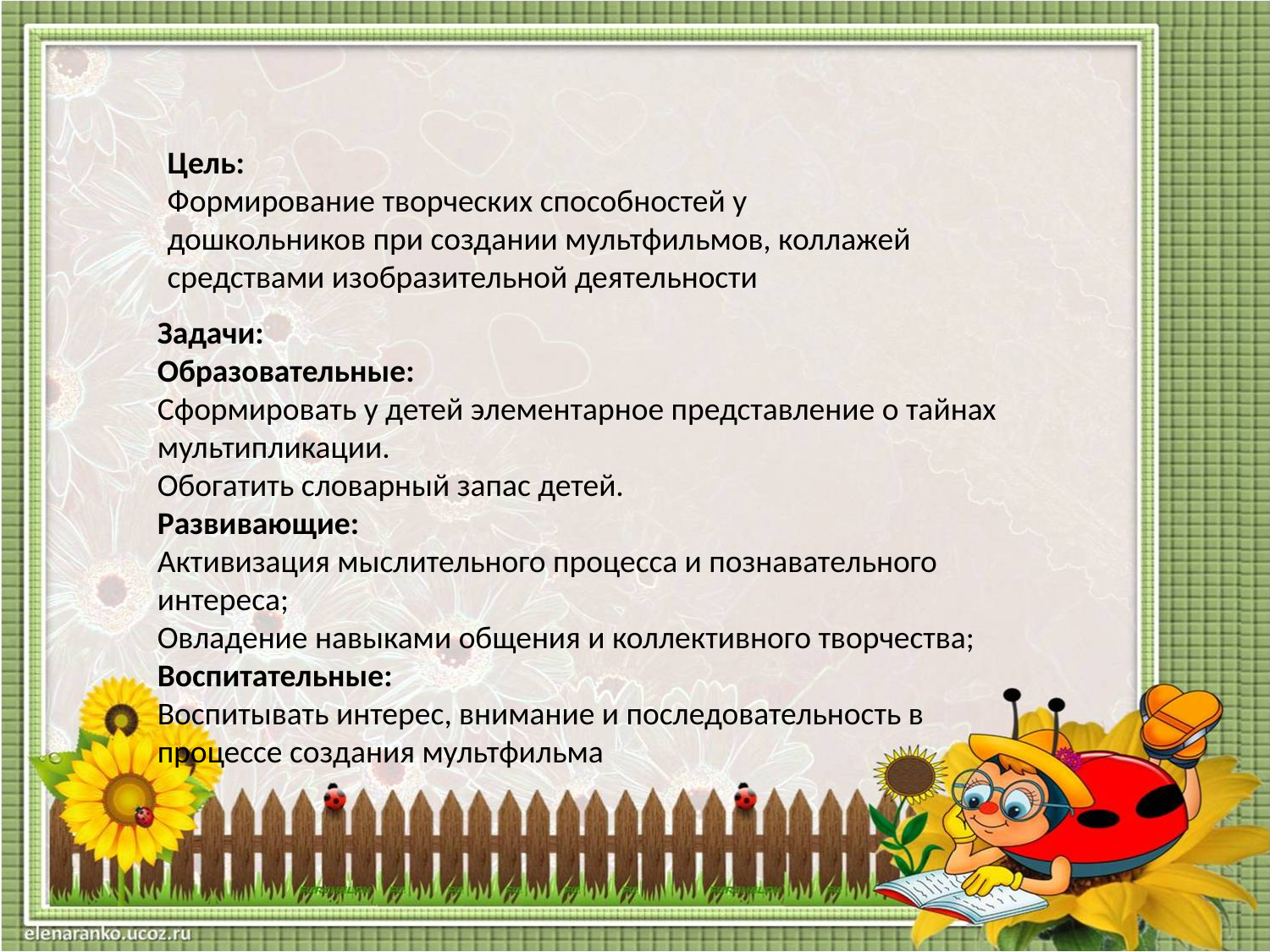

Цель:
Формирование творческих способностей у дошкольников при создании мультфильмов, коллажей средствами изобразительной деятельности
Задачи:
Образовательные:
Сформировать у детей элементарное представление о тайнах мультипликации.
Обогатить словарный запас детей.
Развивающие:
Активизация мыслительного процесса и познавательного интереса;
Овладение навыками общения и коллективного творчества;
Воспитательные:
Воспитывать интерес, внимание и последовательность в процессе создания мультфильма